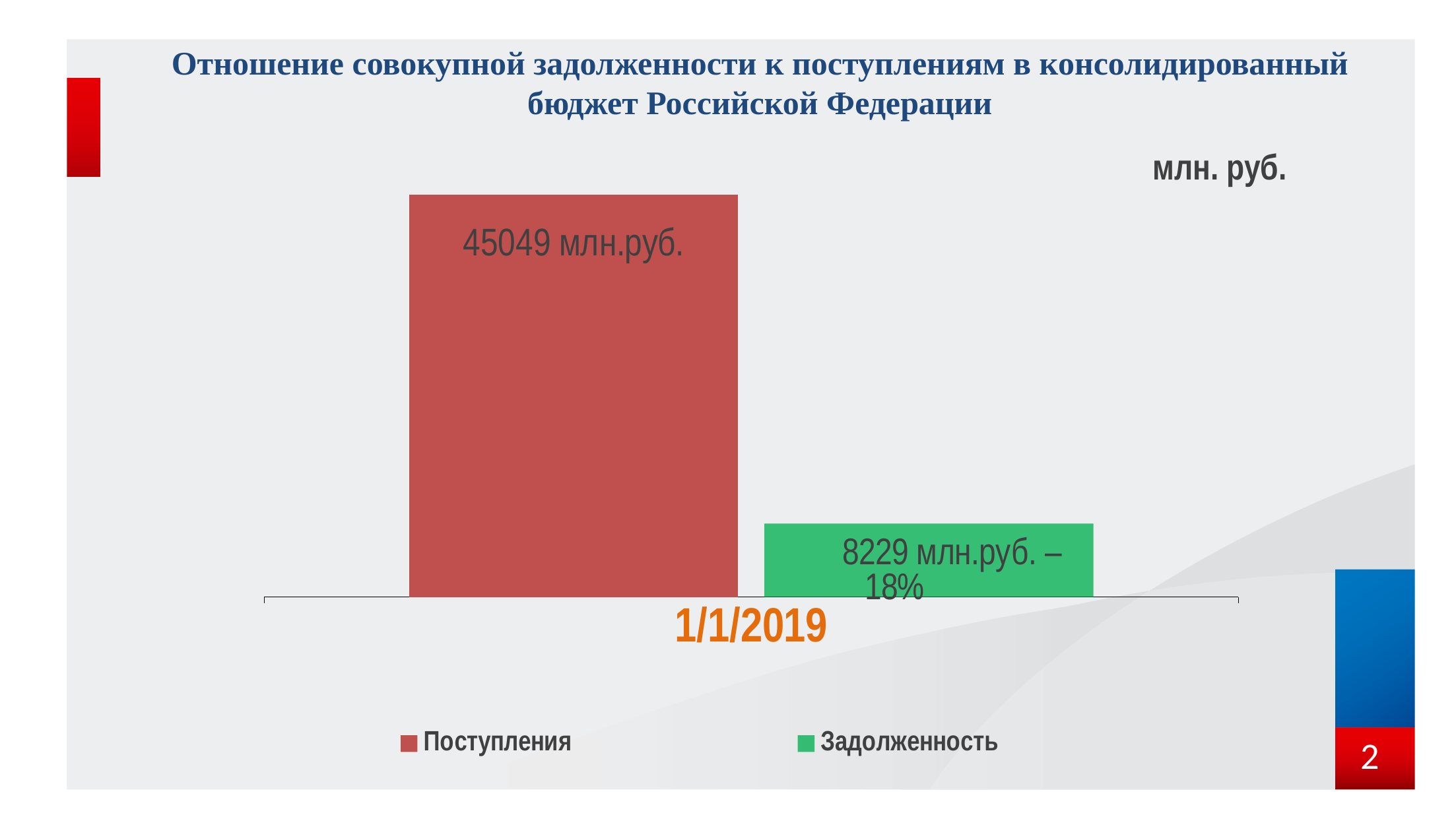

# Отношение совокупной задолженности к поступлениям в консолидированный бюджет Российской Федерации

### Chart

| Category | Поступления | Задолженность |
|---|---|---|
| 43466 | 45049.0 | 8229.0 |
млн. руб.

2